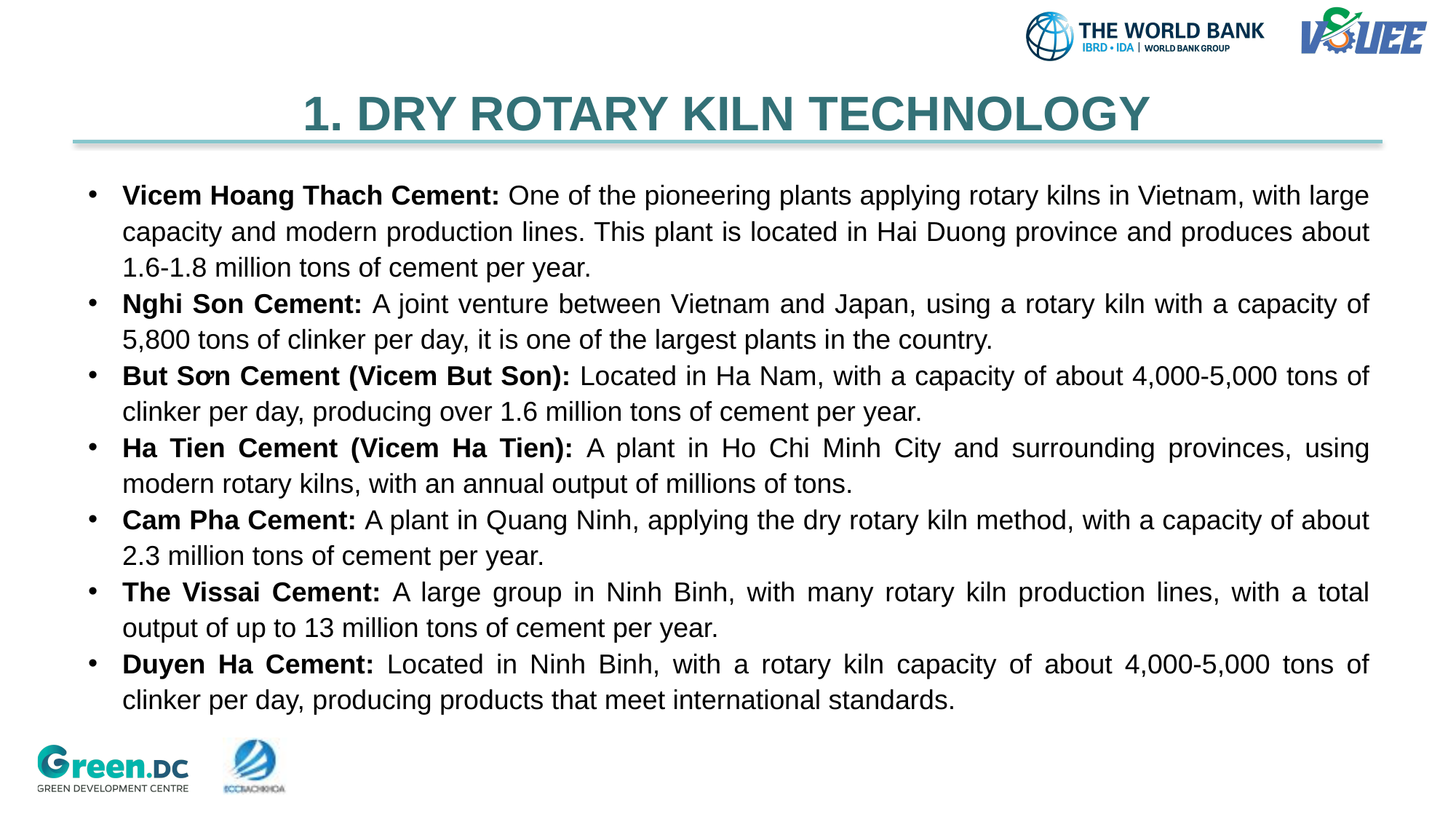

1. DRY ROTARY KILN TECHNOLOGY
Vicem Hoang Thach Cement: One of the pioneering plants applying rotary kilns in Vietnam, with large capacity and modern production lines. This plant is located in Hai Duong province and produces about 1.6-1.8 million tons of cement per year.
Nghi Son Cement: A joint venture between Vietnam and Japan, using a rotary kiln with a capacity of 5,800 tons of clinker per day, it is one of the largest plants in the country.
But Sơn Cement (Vicem But Son): Located in Ha Nam, with a capacity of about 4,000-5,000 tons of clinker per day, producing over 1.6 million tons of cement per year.
Ha Tien Cement (Vicem Ha Tien): A plant in Ho Chi Minh City and surrounding provinces, using modern rotary kilns, with an annual output of millions of tons.
Cam Pha Cement: A plant in Quang Ninh, applying the dry rotary kiln method, with a capacity of about 2.3 million tons of cement per year.
The Vissai Cement: A large group in Ninh Binh, with many rotary kiln production lines, with a total output of up to 13 million tons of cement per year.
Duyen Ha Cement: Located in Ninh Binh, with a rotary kiln capacity of about 4,000-5,000 tons of clinker per day, producing products that meet international standards.